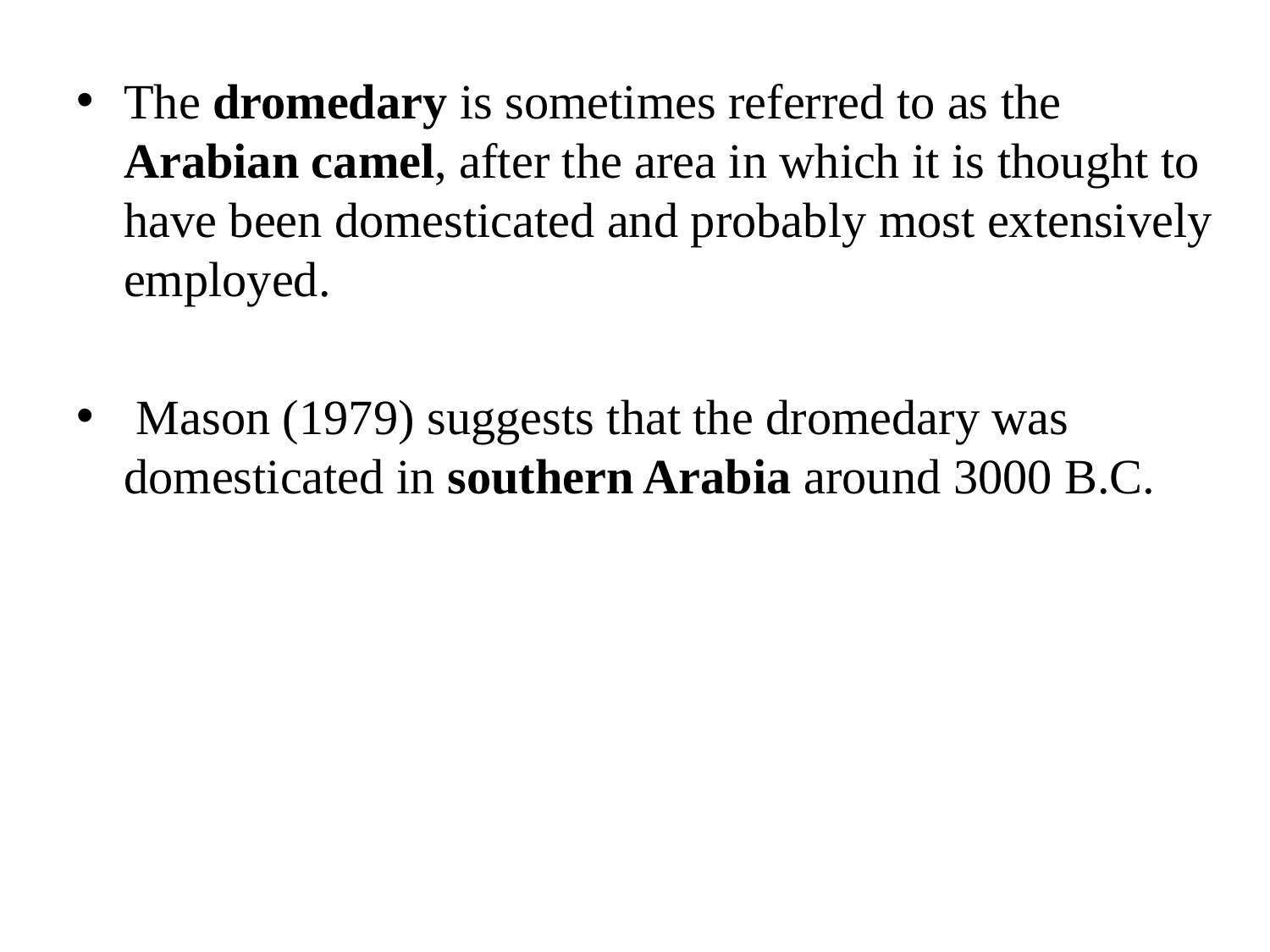

The dromedary is sometimes referred to as the Arabian camel, after the area in which it is thought to have been domesticated and probably most extensively employed.

 Mason (1979) suggests that the dromedary was domesticated in southern Arabia around 3000 B.C.